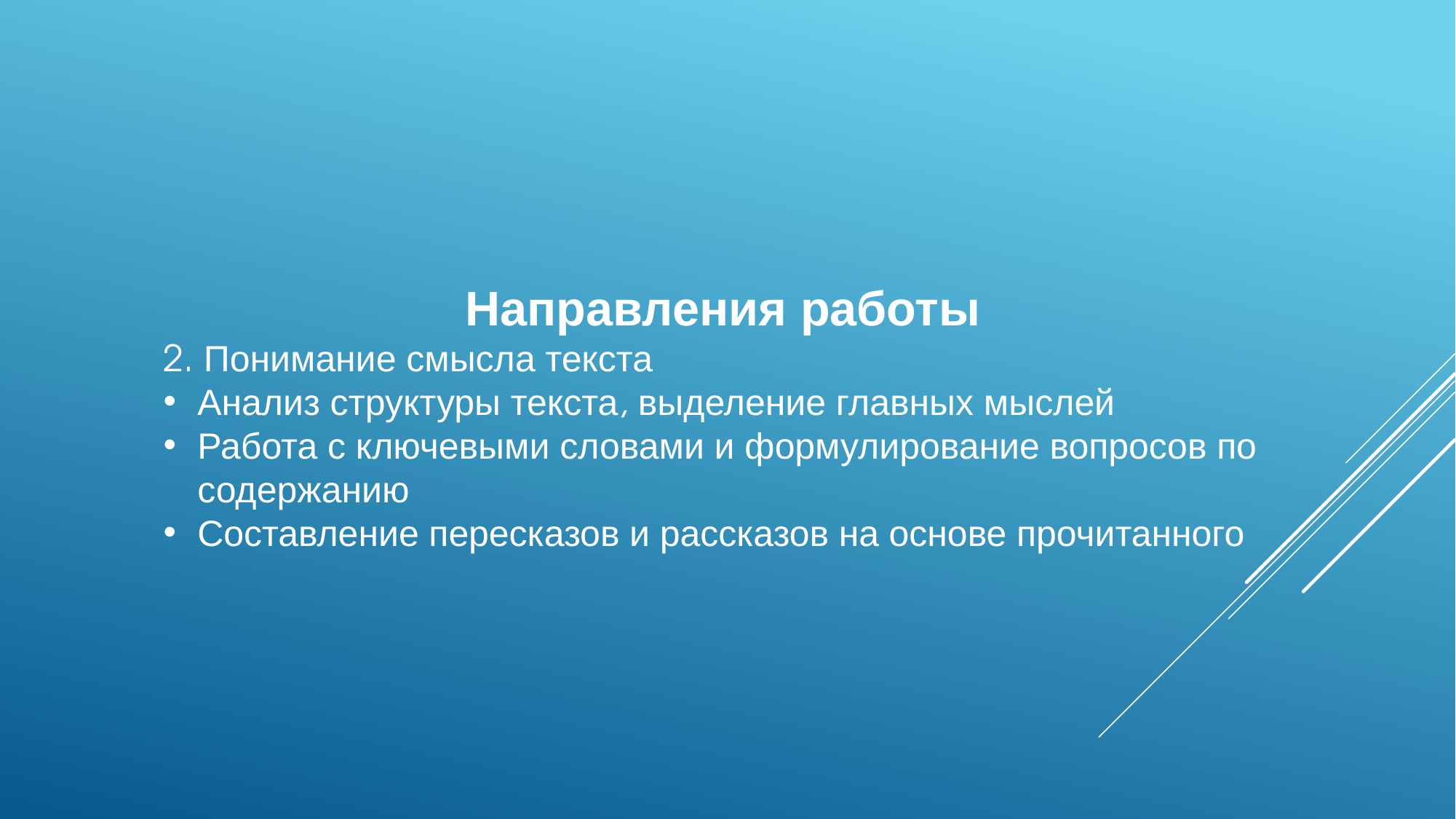

Направления работы
2. Понимание смысла текста
Анализ структуры текста, выделение главных мыслей
Работа с ключевыми словами и формулирование вопросов по содержанию
Составление пересказов и рассказов на основе прочитанного